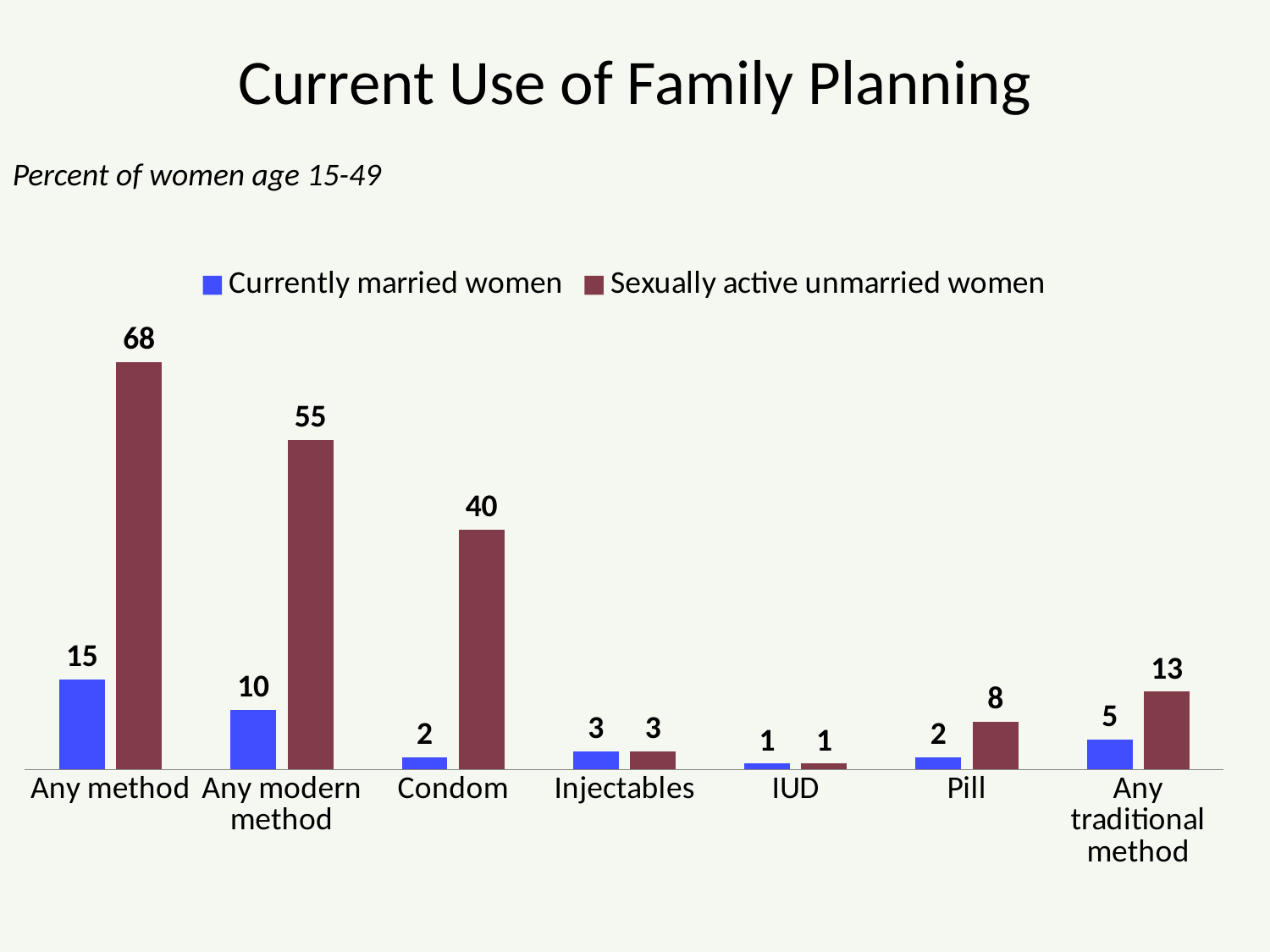

# Current Use of Family Planning
Percent of women age 15-49

### Chart

| Category | Currently married women | Sexually active unmarried women |
|---|---|---|
| Any method | 15.0 | 68.0 |
| Any modern method | 10.0 | 55.0 |
| Condom | 2.0 | 40.0 |
| Injectables | 3.0 | 3.0 |
| IUD | 1.0 | 1.0 |
| Pill | 2.0 | 8.0 |
| Any traditional method | 5.0 | 13.0 |